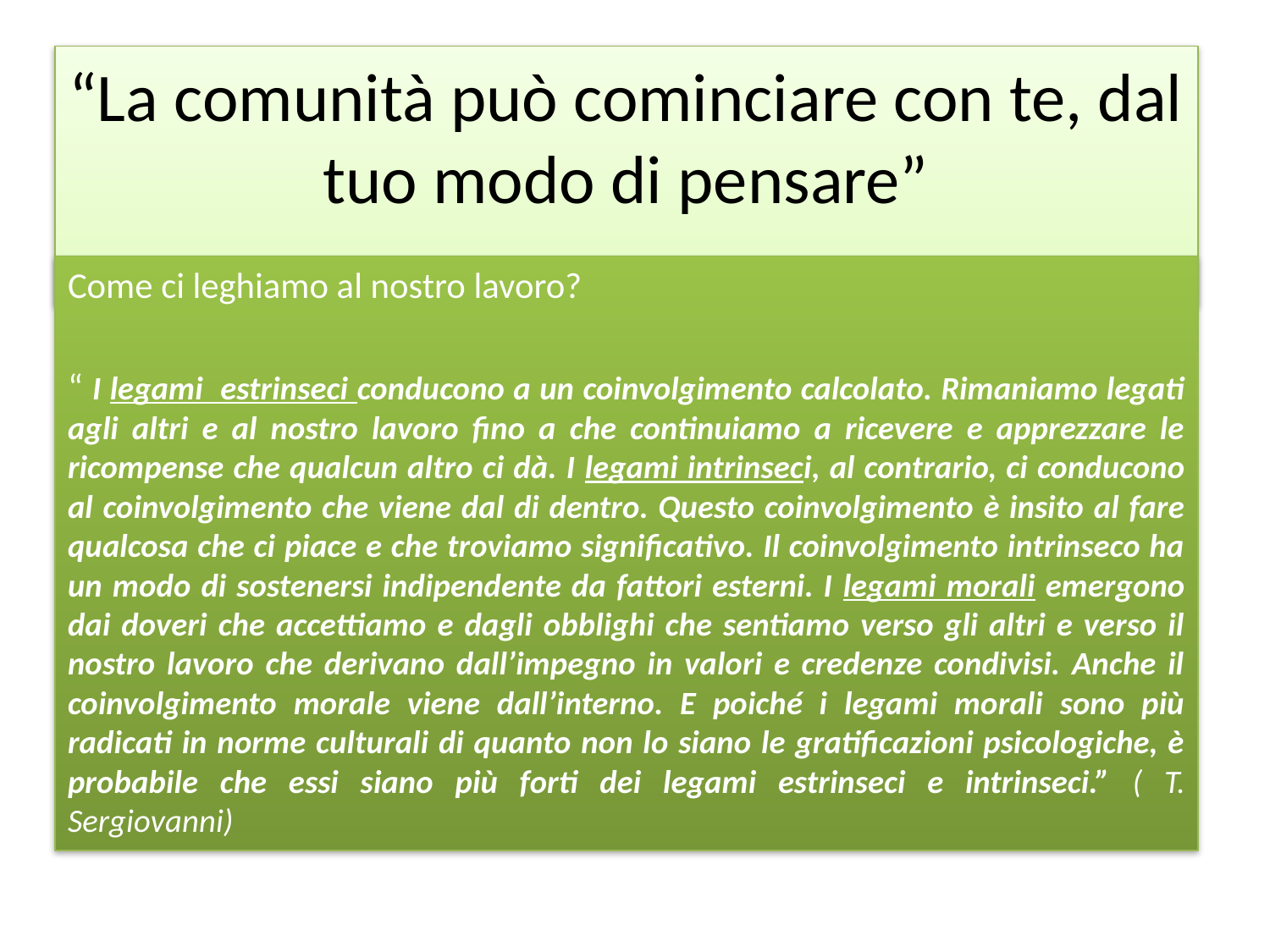

# “La comunità può cominciare con te, dal tuo modo di pensare”
Come ci leghiamo al nostro lavoro?

“ I legami  estrinseci conducono a un coinvolgimento calcolato. Rimaniamo legati agli altri e al nostro lavoro fino a che continuiamo a ricevere e apprezzare le ricompense che qualcun altro ci dà. I legami intrinseci, al contrario, ci conducono al coinvolgimento che viene dal di dentro. Questo coinvolgimento è insito al fare qualcosa che ci piace e che troviamo significativo. Il coinvolgimento intrinseco ha un modo di sostenersi indipendente da fattori esterni. I legami morali emergono dai doveri che accettiamo e dagli obblighi che sentiamo verso gli altri e verso il nostro lavoro che derivano dall’impegno in valori e credenze condivisi. Anche il coinvolgimento morale viene dall’interno. E poiché i legami morali sono più radicati in norme culturali di quanto non lo siano le gratificazioni psicologiche, è probabile che essi siano più forti dei legami estrinseci e intrinseci.” ( T. Sergiovanni)